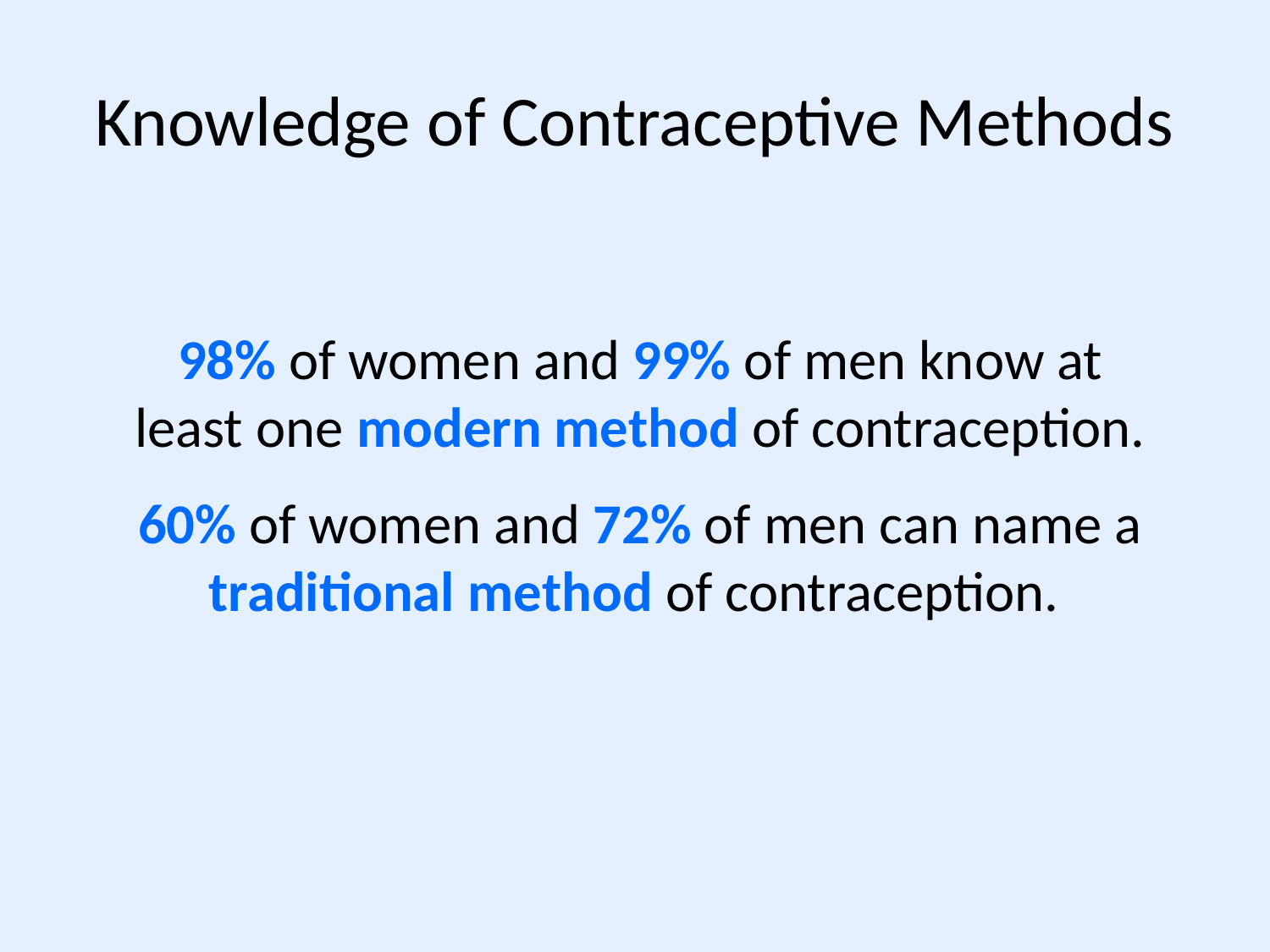

# Knowledge of Contraceptive Methods
98% of women and 99% of men know at least one modern method of contraception.
60% of women and 72% of men can name a traditional method of contraception.